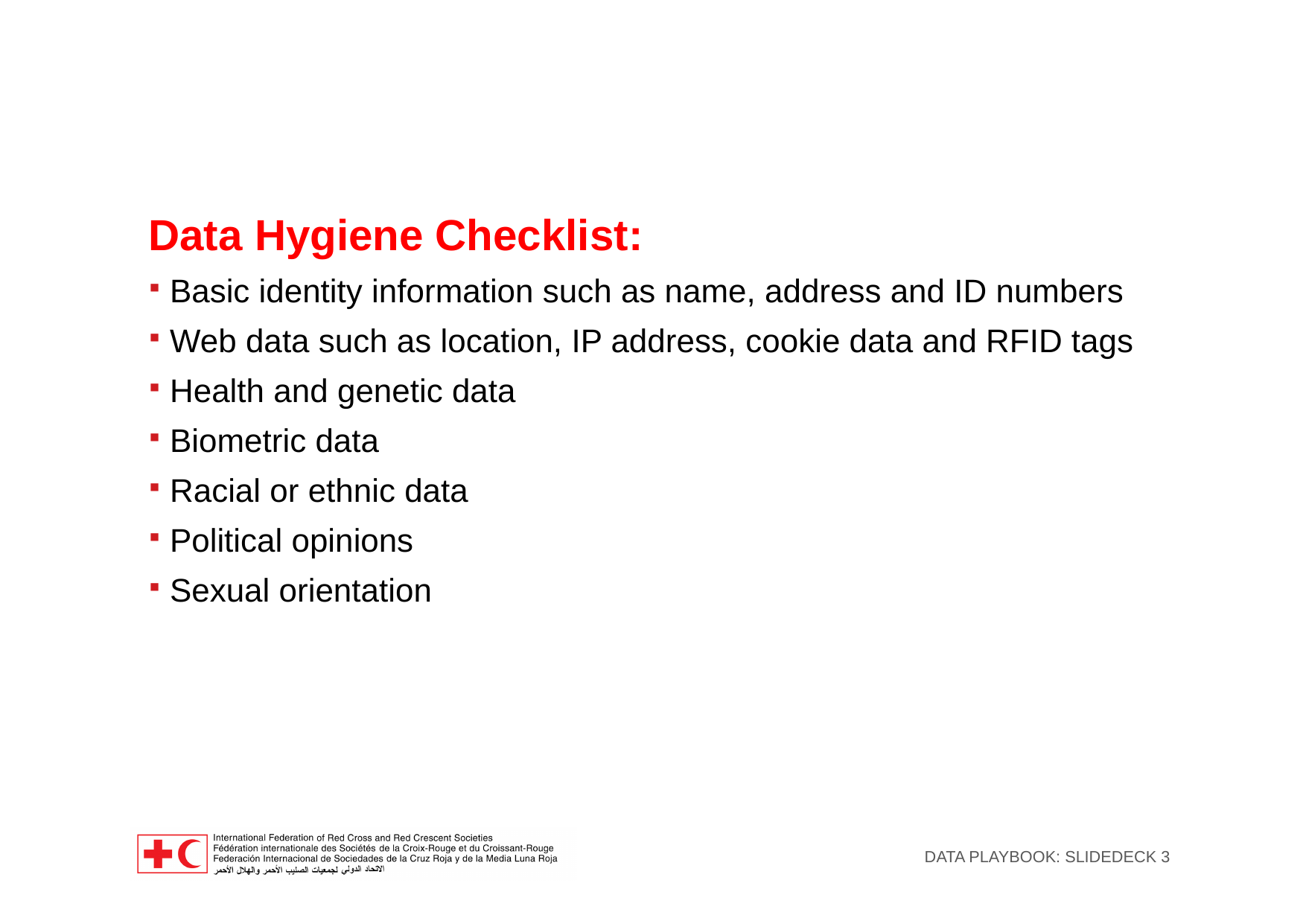

Data Hygiene Checklist:
 Basic identity information such as name, address and ID numbers
 Web data such as location, IP address, cookie data and RFID tags
 Health and genetic data
 Biometric data
 Racial or ethnic data
 Political opinions
 Sexual orientation